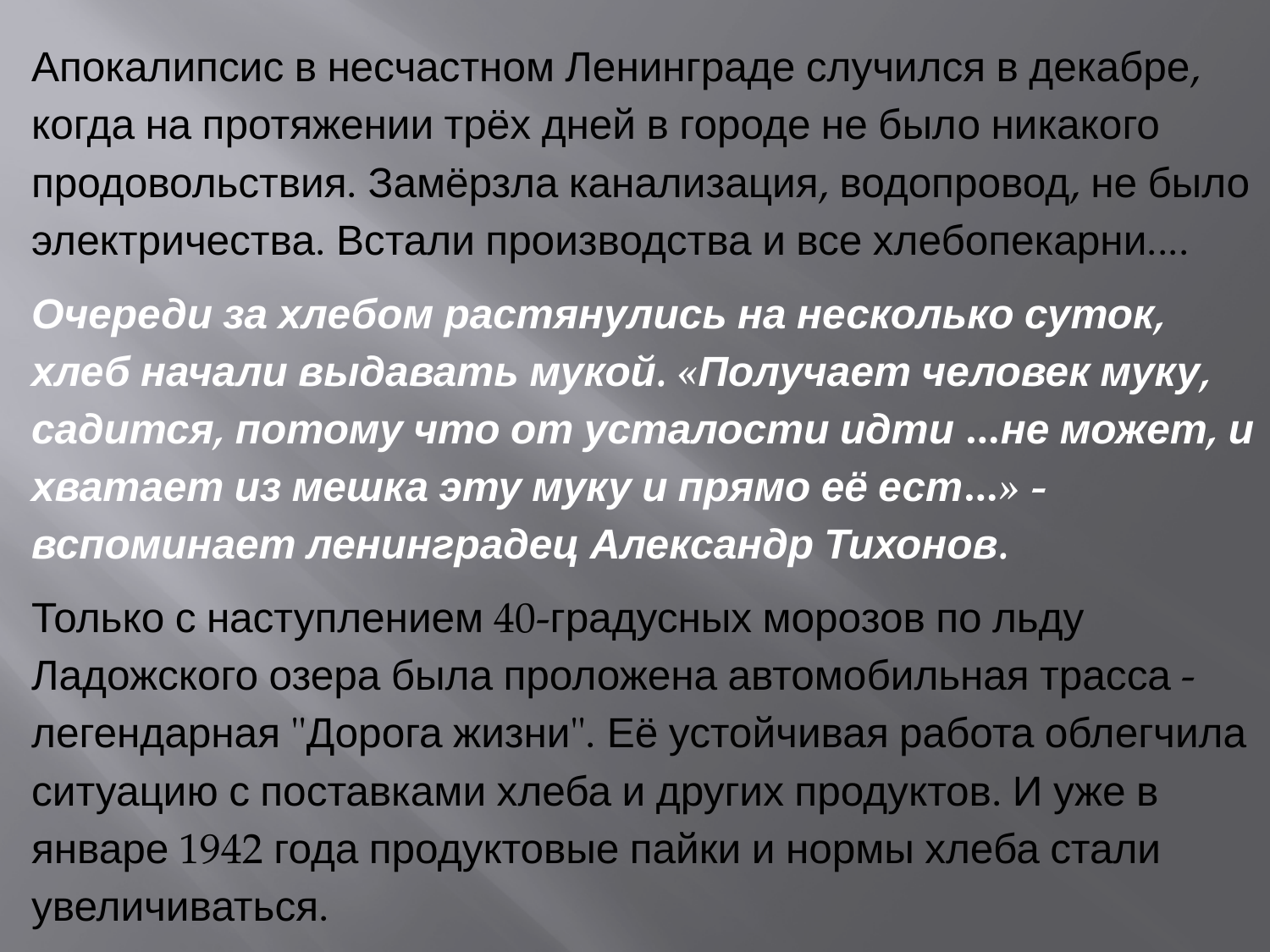

Апокалипсис в несчастном Ленинграде случился в декабре, когда на протяжении трёх дней в городе не было никакого продовольствия. Замёрзла канализация, водопровод, не было электричества. Встали производства и все хлебопекарни....
Очереди за хлебом растянулись на несколько суток, хлеб начали выдавать мукой. «Получает человек муку, садится, потому что от усталости идти …не может, и хватает из мешка эту муку и прямо её ест…» - вспоминает ленинградец Александр Тихонов.
Только с наступлением 40-градусных морозов по льду Ладожского озера была проложена автомобильная трасса - легендарная "Дорога жизни". Её устойчивая работа облегчила ситуацию с поставками хлеба и других продуктов. И уже в январе 1942 года продуктовые пайки и нормы хлеба стали увеличиваться.